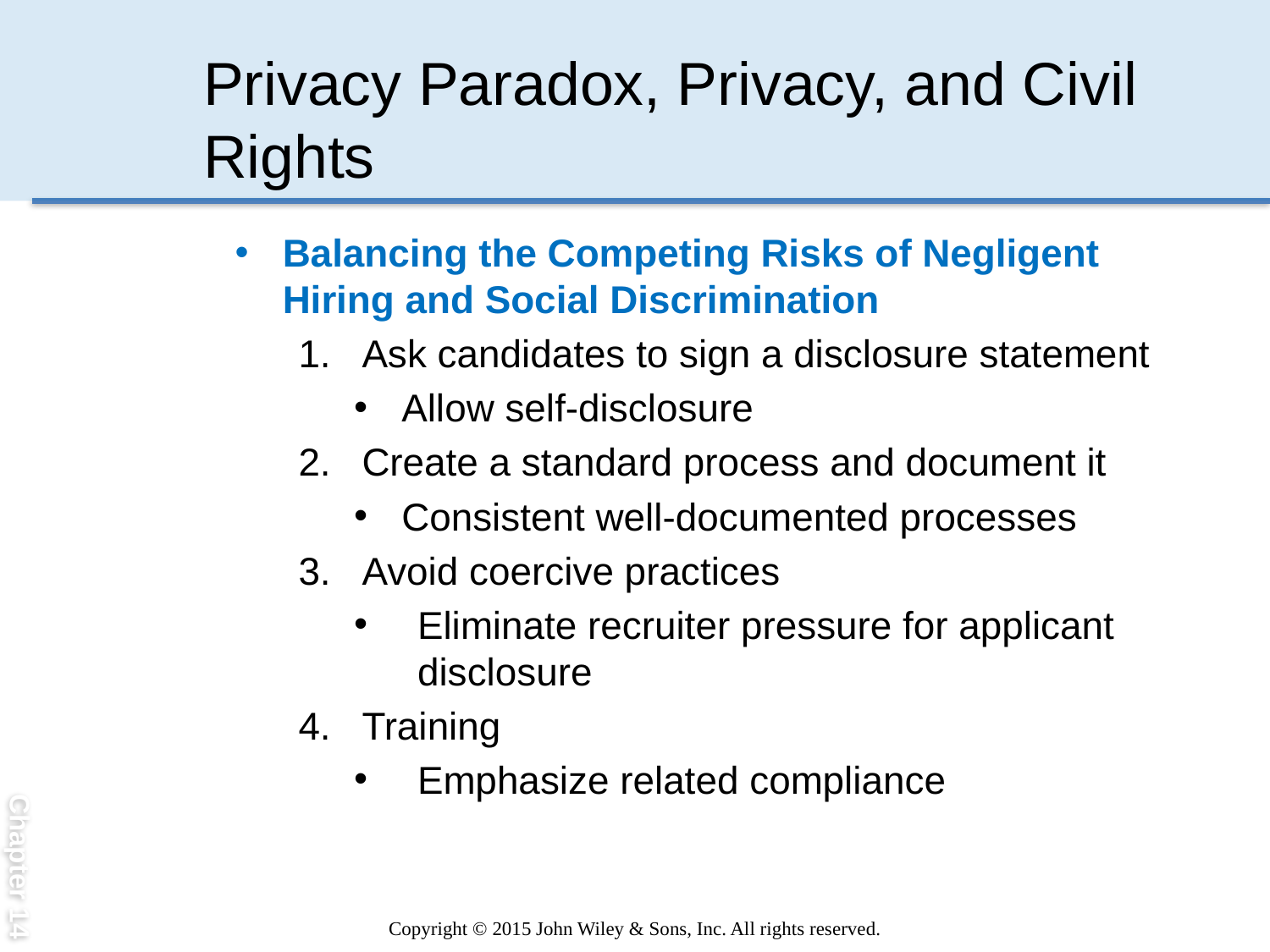

Chapter 14
# Privacy Paradox, Privacy, and Civil Rights
Balancing the Competing Risks of Negligent Hiring and Social Discrimination
Ask candidates to sign a disclosure statement
Allow self-disclosure
Create a standard process and document it
Consistent well-documented processes
Avoid coercive practices
Eliminate recruiter pressure for applicant disclosure
Training
Emphasize related compliance